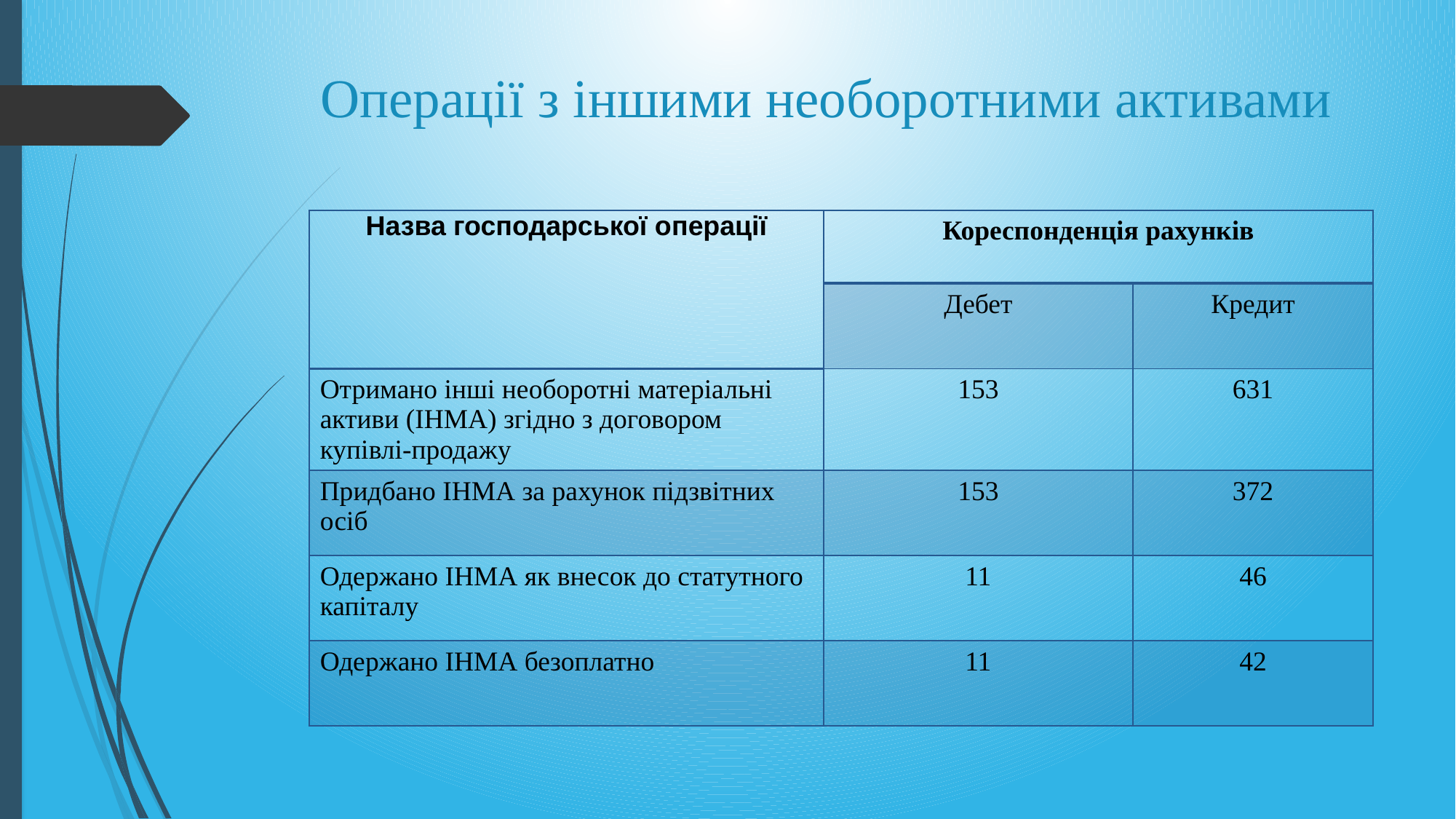

# Операції з іншими необоротними активами
| Назва господарської операції | Кореспонденція рахунків |  |
| --- | --- | --- |
|  | Дебет | Кредит |
| Отримано інші необоротні матеріальні активи (ІНМА) згідно з договором купівлі-продажу | 153 | 631 |
| Придбано ІНМА за рахунок підзвітних осіб | 153 | 372 |
| Одержано ІНМА як внесок до статутного капіталу | 11 | 46 |
| Одержано ІНМА безоплатно | 11 | 42 |